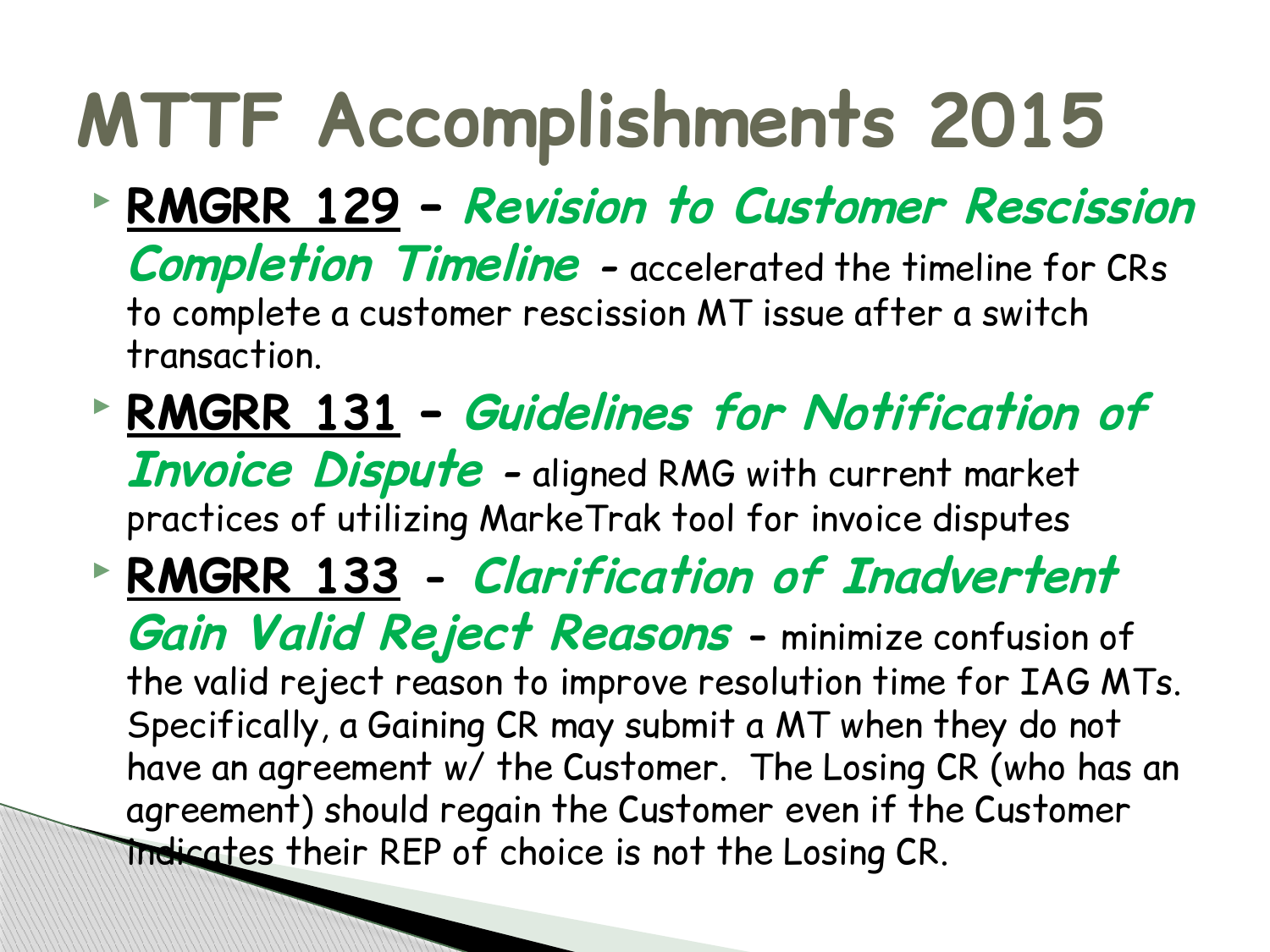

# MTTF Accomplishments 2015
RMGRR 129 – Revision to Customer Rescission Completion Timeline – accelerated the timeline for CRs to complete a customer rescission MT issue after a switch transaction.
RMGRR 131 – Guidelines for Notification of Invoice Dispute – aligned RMG with current market practices of utilizing MarkeTrak tool for invoice disputes
RMGRR 133 - Clarification of Inadvertent Gain Valid Reject Reasons – minimize confusion of the valid reject reason to improve resolution time for IAG MTs. Specifically, a Gaining CR may submit a MT when they do not have an agreement w/ the Customer.  The Losing CR (who has an agreement) should regain the Customer even if the Customer indicates their REP of choice is not the Losing CR.